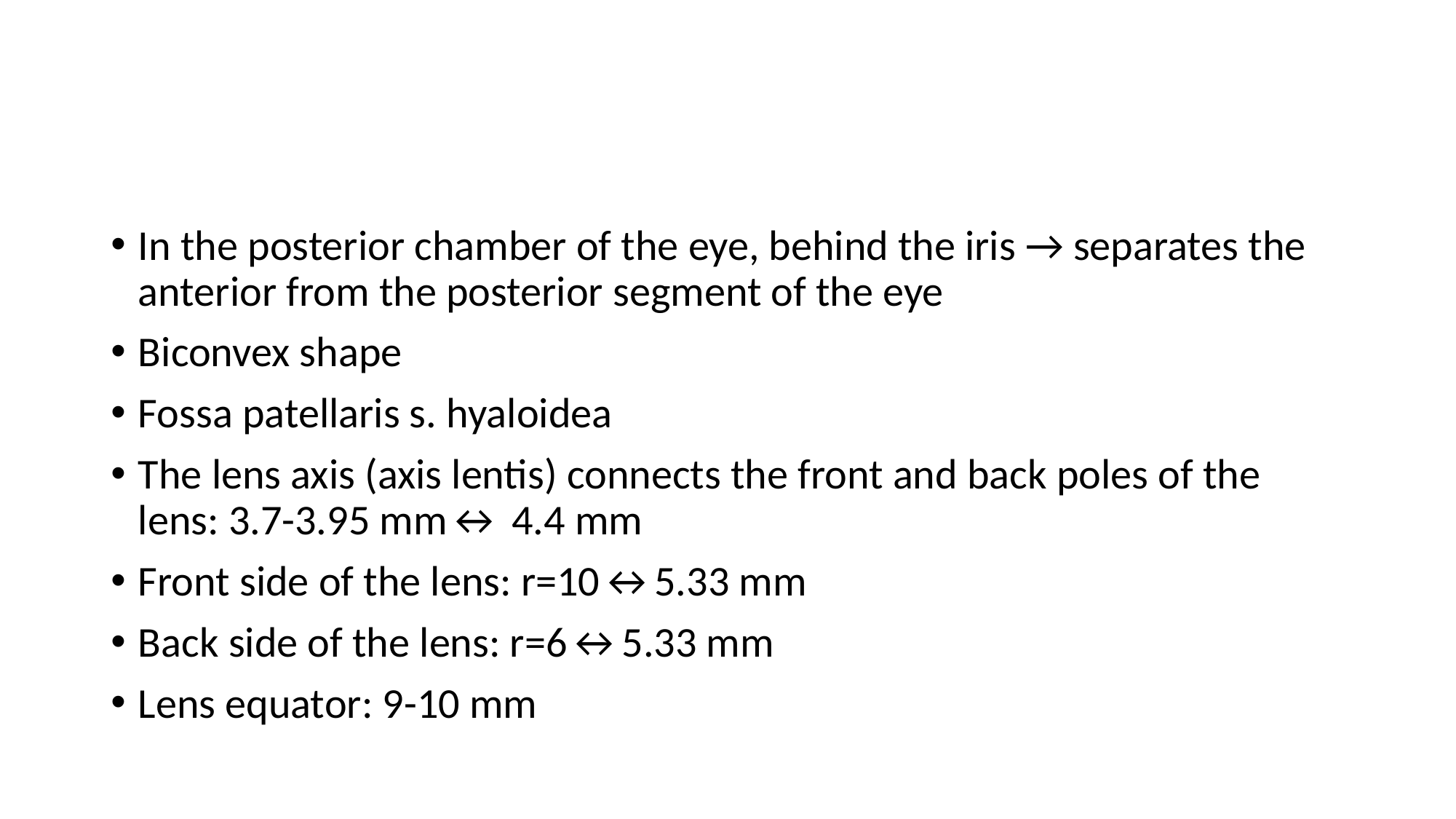

#
In the posterior chamber of the eye, behind the iris → separates the anterior from the posterior segment of the eye
Biconvex shape
Fossa patellaris s. hyaloidea
The lens axis (axis lentis) connects the front and back poles of the lens: 3.7-3.95 mm↔ 4.4 mm
Front side of the lens: r=10↔5.33 mm
Back side of the lens: r=6↔5.33 mm
Lens equator: 9-10 mm